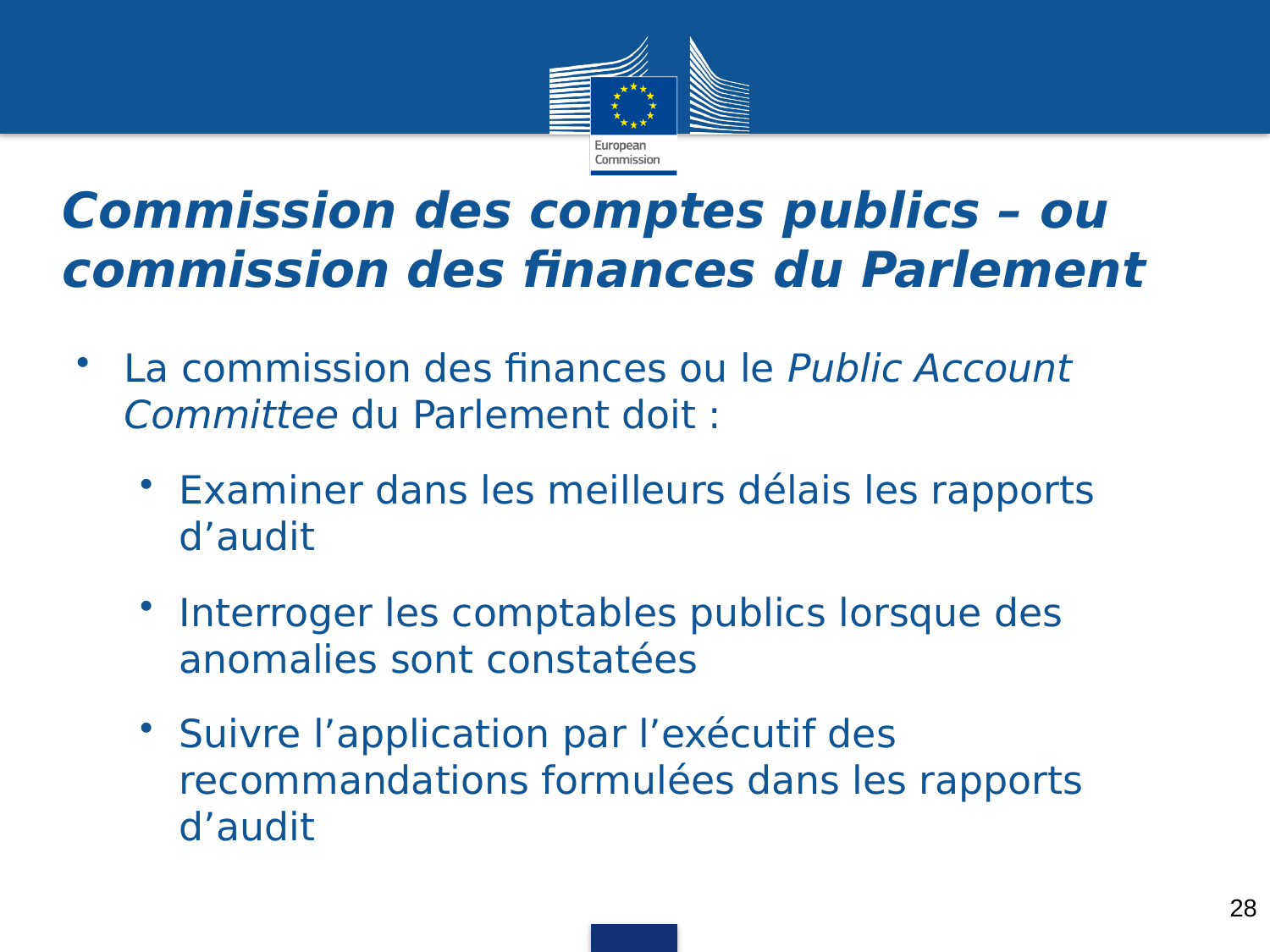

# Commission des comptes publics – ou commission des finances du Parlement
La commission des finances ou le Public Account Committee du Parlement doit :
Examiner dans les meilleurs délais les rapports d’audit
Interroger les comptables publics lorsque des anomalies sont constatées
Suivre l’application par l’exécutif des  recommandations formulées dans les rapports d’audit

28